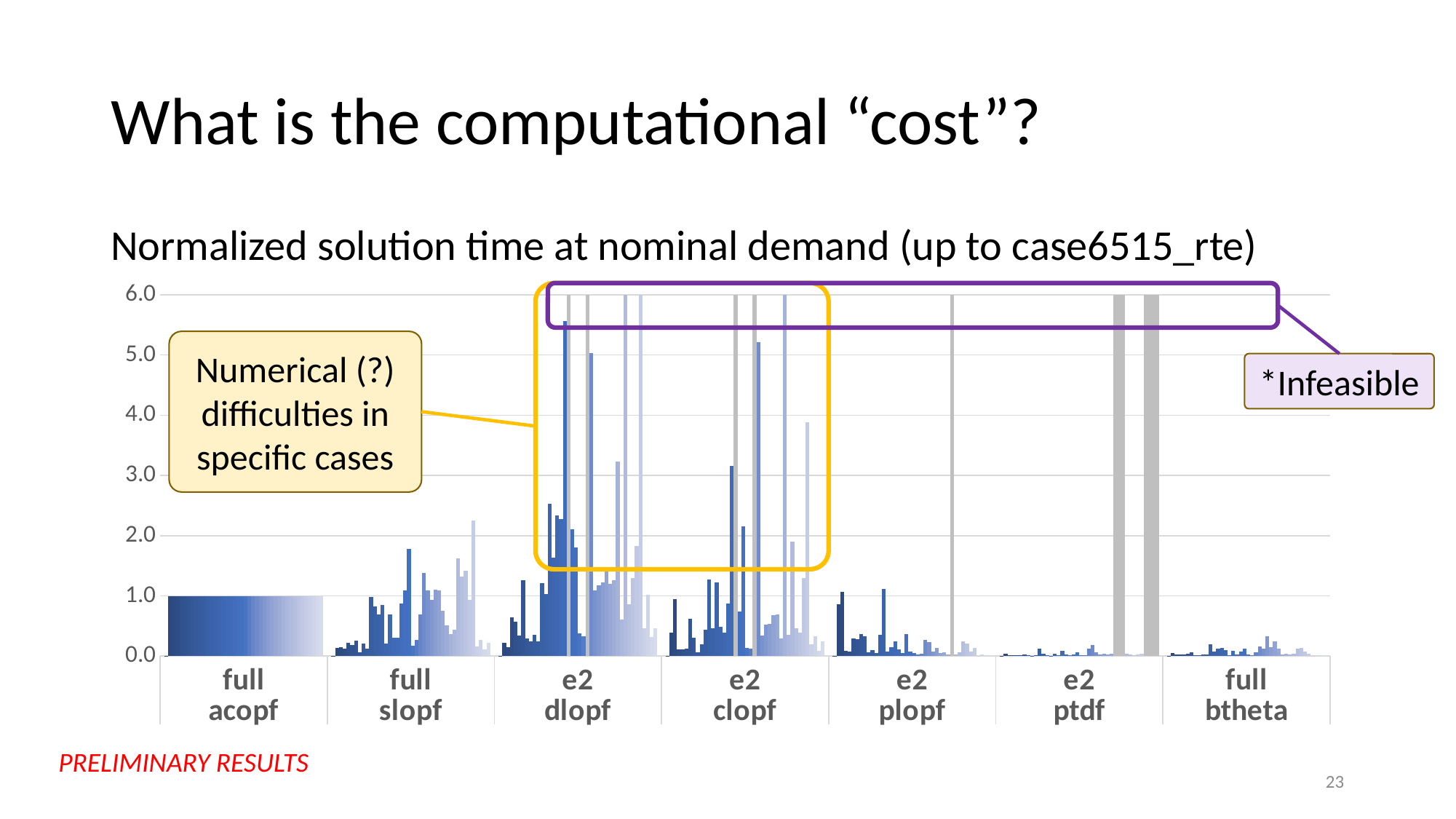

# What is the computational “cost”?
Normalized solution time at nominal demand (up to case6515_rte)

### Chart

| Category | case | case3_lmbd | case5_pjm | case14_ieee | case24_ieee_rts | case30_as | case30_fsr | case30_ieee | case39_epri | case57_ieee | case73_ieee_rts | case89_pegase | case118_ieee | case162_ieee_dtc | case179_goc | case200_tamu | case240_pserc | case300_ieee | case500_tamu | case588_sdet | case1354_pegase | case1888_rte | case1951_rte | case2000_tamu | case2316_sdet | case2383wp_k | case2736sp_k | case2737sop_k | case2746wop_k | case2746wp_k | case2848_rte | case2853_sdet | case2868_rte | case2869_pegase | case3012wp_k | case3120sp_k | case3375wp_k | case4661_sdet | case6468_rte | case6470_rte | case6495_rte | case6515_rte |
|---|---|---|---|---|---|---|---|---|---|---|---|---|---|---|---|---|---|---|---|---|---|---|---|---|---|---|---|---|---|---|---|---|---|---|---|---|---|---|---|---|---|---|
| full | 0.0 | 0.999999999999999 | 1.0 | 1.0 | 1.0 | 1.0 | 1.0 | 1.0 | 1.0 | 1.0 | 1.0 | 1.0 | 1.0 | 1.0 | 1.0 | 1.0 | 1.0 | 1.0 | 1.0 | 1.0 | 1.0 | 1.0 | 0.999999999999999 | 1.0 | 1.0 | 1.0 | 1.0 | 1.0 | 1.0 | 1.0 | 1.0 | 1.0 | 1.0 | 1.0 | 1.0 | 1.0 | 0.999999999999999 | 1.0 | 0.999999999999999 | 1.0 | 1.0 | 0.999999999999999 |
| full | 0.0 | 0.138744897297997 | 0.152818507657217 | 0.122139204503588 | 0.225949717236292 | 0.184646293958432 | 0.256915886392821 | 0.0646379820337316 | 0.2049528925788 | 0.124743905096989 | 0.98688586193354 | 0.822548338523061 | 0.69367449997585 | 0.843144559154279 | 0.210160561683381 | 0.693083847109634 | 0.305407030532837 | 0.301597819941259 | 0.868500255450264 | 1.08490335170394 | 1.77596388418454 | 0.169768166127525 | 0.268161789421317 | 0.697005661400176 | 1.3802450811597 | 1.09083503544196 | 0.935763679689868 | 1.10250207349174 | 1.09083641360518 | 0.749675217020082 | 0.506986839714133 | 0.363856451019591 | 0.444252701446363 | 1.62400348322113 | 1.31883983505275 | 1.41399248601222 | 0.933532796288816 | 2.25140649298584 | 0.157900192727066 | 0.275418164777334 | 0.112959130432271 | 0.218796154413223 |
| e2 | 0.0 | 0.224000518369727 | 0.153845394314602 | 0.647029783220596 | 0.576326991640029 | 0.346175573381538 | 1.25459196140308 | 0.28780760015297 | 0.245067117052954 | 0.350474826415916 | 0.246340388380786 | 1.21720068553776 | 1.02798990381433 | 2.5310437901115 | 1.63244404767389 | 2.3309144287309 | 2.27538638354121 | 5.55617353546586 | 9999.0 | 2.10976560387402 | 1.80085096520906 | 0.373656280782503 | 0.334542959790262 | 9999.0 | 5.0354282753196 | 1.09568104578689 | 1.17016143798791 | 1.2179875498764 | 1.4784630667659 | 1.2030390829718 | 1.26563765228271 | 3.23098376366336 | 0.609921661628041 | 6.02700552391946 | 0.860370154733657 | 1.29625722794861 | 1.82222733540962 | 10.2326179778896 | 0.464236650827544 | 1.02131025490375 | 0.31766921878907 | 0.461180263217237 |
| e2 | 0.0 | 0.384727531912136 | 0.942217877701748 | 0.115596032833753 | 0.108064912712072 | 0.123705009996414 | 0.61843959094761 | 0.306097760850392 | 0.0626086681272567 | 0.19881682598001 | 0.439546126222342 | 1.27341813219171 | 0.467627450033361 | 1.22774346292111 | 0.484640111822072 | 0.390648931829337 | 0.873943338924762 | 3.16301210823296 | 9999.0 | 0.735713534631281 | 2.14920812818842 | 0.141865539884252 | 0.121985086053292 | 9999.0 | 5.21373816422541 | 0.335979973215897 | 0.528135990561697 | 0.530670722915023 | 0.680406844149286 | 0.697229629771214 | 0.289609475928436 | 20.0713425503455 | 0.353098474081118 | 1.89751943839594 | 0.459202064556827 | 0.39350677730734 | 1.29947553112477 | 3.87969243596169 | 0.194886988878789 | 0.323834965404459 | 0.0822589598618489 | 0.242012081072501 |
| e2 | 0.0 | 0.860574742435041 | 1.07155622698144 | 0.083513860029179 | 0.0705910376198672 | 0.289571799796633 | 0.285348874690013 | 0.362775015804384 | 0.330943482399437 | 0.0649344583865242 | 0.102344807321201 | 0.0577840626575872 | 0.352904978864912 | 1.11114891307975 | 0.0749918071903748 | 0.151903441813889 | 0.239526865336341 | 0.113933287680696 | 0.0547573203219116 | 0.367509037409076 | 0.0747838672615985 | 0.0508271748842816 | 0.0251811422516985 | 0.0455710926649996 | 0.265875001607097 | 0.238034892221085 | 0.0754836622943829 | 0.130716196982694 | 0.0531041434519137 | 0.0645874702984867 | 0.0291883094371857 | 9999.0 | 0.0233569369577875 | 0.0600376978679307 | 0.244551145756182 | 0.213144291669328 | 0.0800112945481571 | 0.137371676140808 | 0.00711950634363698 | 0.027431564804418 | 0.0102584614867712 | 0.0126211986047745 |
| e2 | 0.0 | 0.0439966305967731 | 0.0181976164380856 | 0.0147073993839987 | 0.0183642734202114 | 0.0160188237143432 | 0.0216483750721352 | 0.0102552895909591 | 0.00806716001148575 | 0.0100102749322788 | 0.119969711610455 | 0.040559221082402 | 0.00952733608456181 | 0.00534012620354709 | 0.0455841842699793 | 0.0110605091921222 | 0.0838330577031065 | 0.0332069278435701 | 0.0140776125547011 | 0.032593830375369 | 0.0639118485241357 | 0.0134696689950977 | 0.0203902118960738 | 0.119173150556349 | 0.189760947275877 | 0.0608549685124694 | 0.0302183311152608 | 0.0450670136108529 | 0.0327631021275641 | 0.0367908548577008 | 9999.0 | 9999.0 | 9999.0 | 0.0380159263797478 | 0.0291288706466084 | 0.0196104829060532 | 0.0305476247540207 | 0.0354656917405071 | 9999.0 | 9999.0 | 9999.0 | 9999.0 |
| full | 0.0 | 0.0465884792328127 | 0.029927821716678 | 0.0277053214848873 | 0.0244383144824194 | 0.0390523301223639 | 0.0621169033049644 | 0.0169009357756635 | 0.0117570717656182 | 0.0250708347604072 | 0.0262593556371157 | 0.19123382691582 | 0.0725193775569162 | 0.120964086574642 | 0.141603478445304 | 0.105918847546588 | 0.0163695395098837 | 0.091178622761439 | 0.0241248732625575 | 0.0750923724473571 | 0.121697964656544 | 0.0220434652544505 | 0.014375384804131 | 0.0619213856811895 | 0.163616456812596 | 0.128243117434727 | 0.331320749495409 | 0.152615210677102 | 0.248799282418822 | 0.121144723736443 | 0.022699267140073 | 0.0369136214204326 | 0.0236346778160001 | 0.0427579792031582 | 0.118752897355467 | 0.131242866826309 | 0.0701771420111175 | 0.035740811201144 | 0.00578691926483688 | 0.00968376785813634 | 0.00370301687924646 | 0.0100605364985213 |

Numerical (?) difficulties in specific cases
*Infeasible
PRELIMINARY RESULTS
23